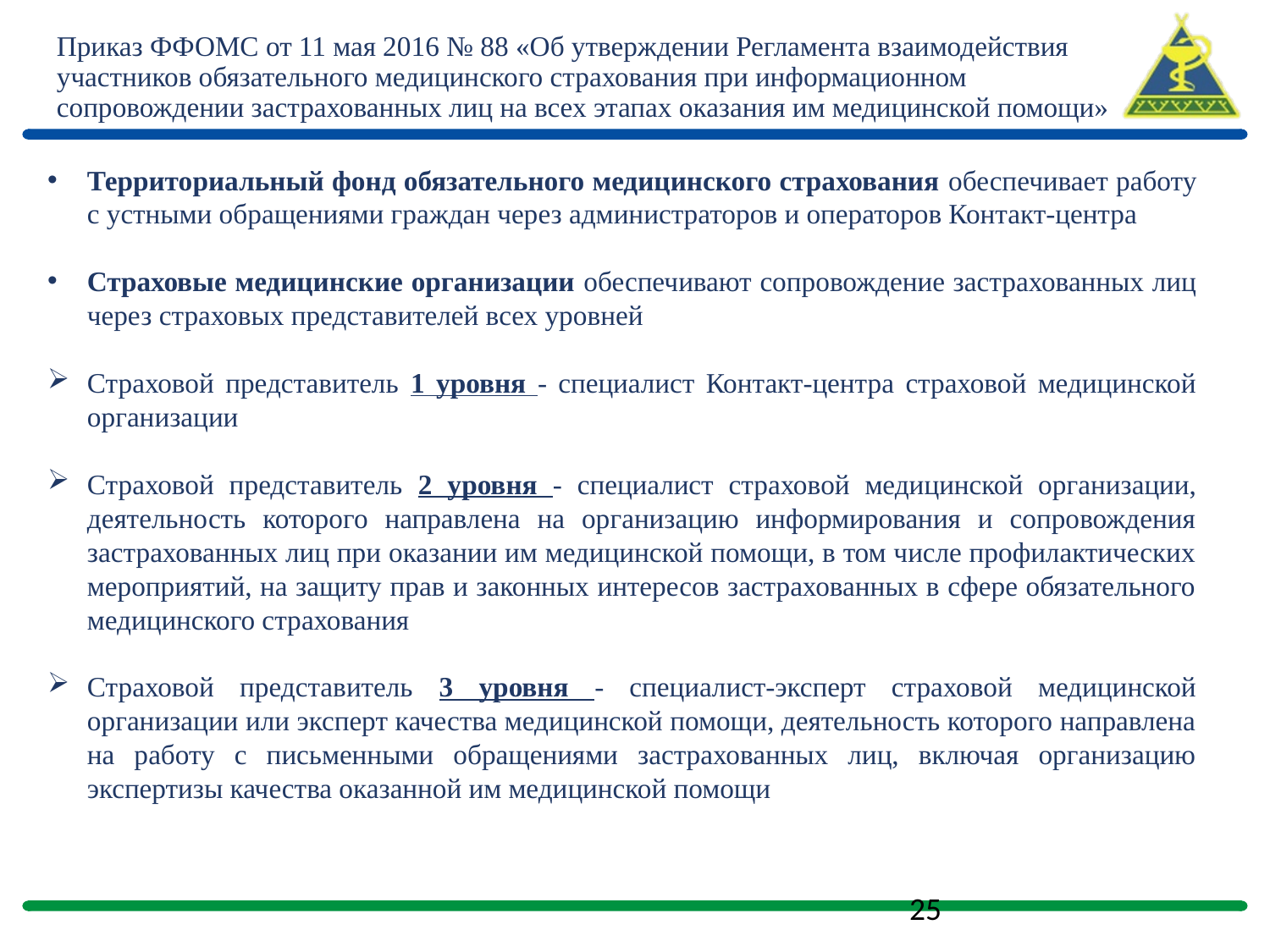

# Приказ ФФОМС от 11 мая 2016 № 88 «Об утверждении Регламента взаимодействия участников обязательного медицинского страхования при информационном сопровождении застрахованных лиц на всех этапах оказания им медицинской помощи»
Территориальный фонд обязательного медицинского страхования обеспечивает работу с устными обращениями граждан через администраторов и операторов Контакт-центра

Страховые медицинские организации обеспечивают сопровождение застрахованных лиц через страховых представителей всех уровней

Страховой представитель 1 уровня - специалист Контакт-центра страховой медицинской организации

Страховой представитель 2 уровня - специалист страховой медицинской организации, деятельность которого направлена на организацию информирования и сопровождения застрахованных лиц при оказании им медицинской помощи, в том числе профилактических мероприятий, на защиту прав и законных интересов застрахованных в сфере обязательного медицинского страхования

Страховой представитель 3 уровня - специалист-эксперт страховой медицинской организации или эксперт качества медицинской помощи, деятельность которого направлена на работу с письменными обращениями застрахованных лиц, включая организацию экспертизы качества оказанной им медицинской помощи

25